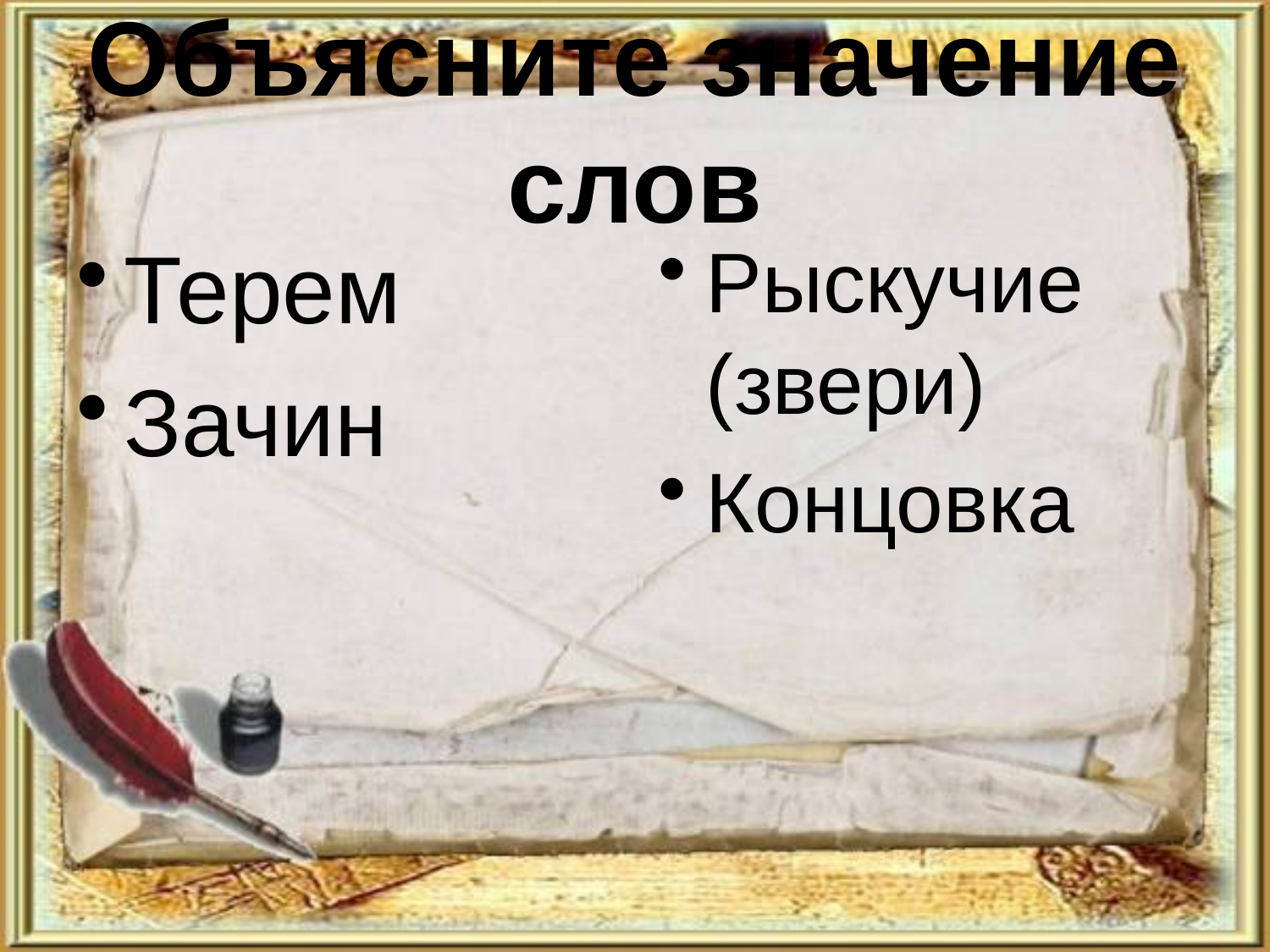

# Объясните значение слов
Терем
Зачин
Рыскучие (звери)
Концовка